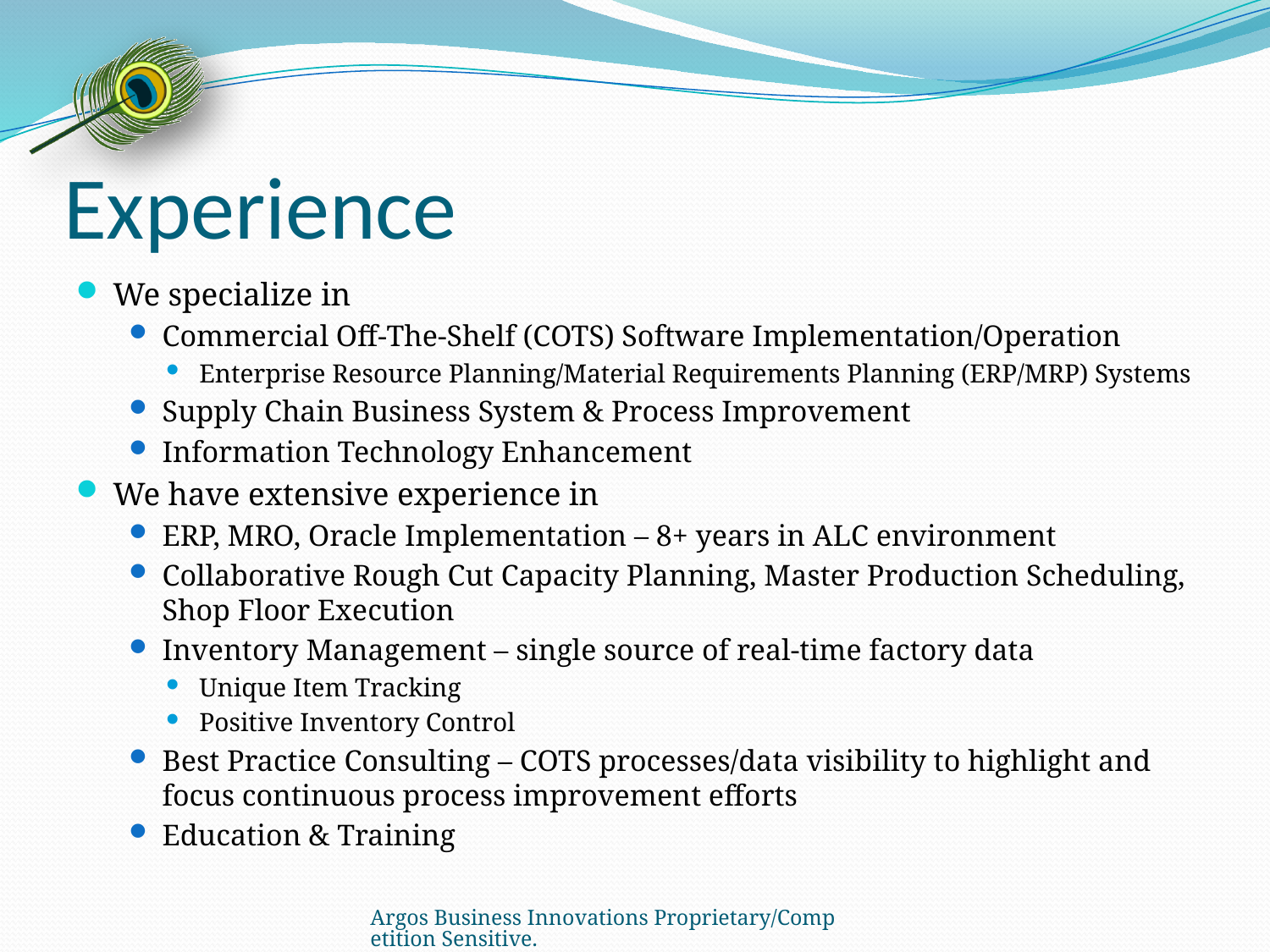

# Experience
We specialize in
Commercial Off-The-Shelf (COTS) Software Implementation/Operation
Enterprise Resource Planning/Material Requirements Planning (ERP/MRP) Systems
Supply Chain Business System & Process Improvement
Information Technology Enhancement
We have extensive experience in
ERP, MRO, Oracle Implementation – 8+ years in ALC environment
Collaborative Rough Cut Capacity Planning, Master Production Scheduling, Shop Floor Execution
Inventory Management – single source of real-time factory data
Unique Item Tracking
Positive Inventory Control
Best Practice Consulting – COTS processes/data visibility to highlight and focus continuous process improvement efforts
Education & Training
Argos Business Innovations Proprietary/Competition Sensitive.